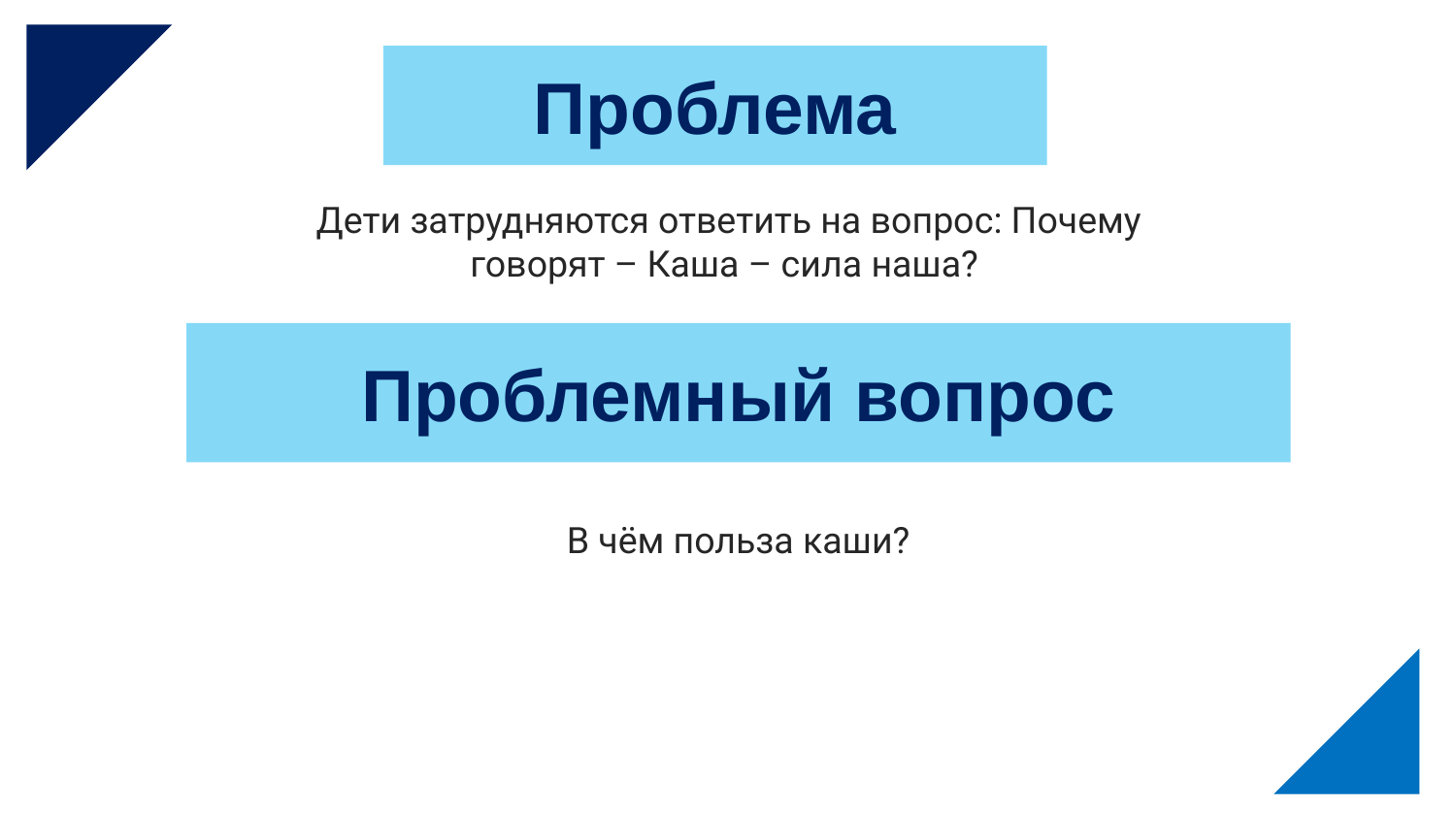

Проблема
Дети затрудняются ответить на вопрос: Почему говорят – Каша – сила наша?
Проблемный вопрос
В чём польза каши?